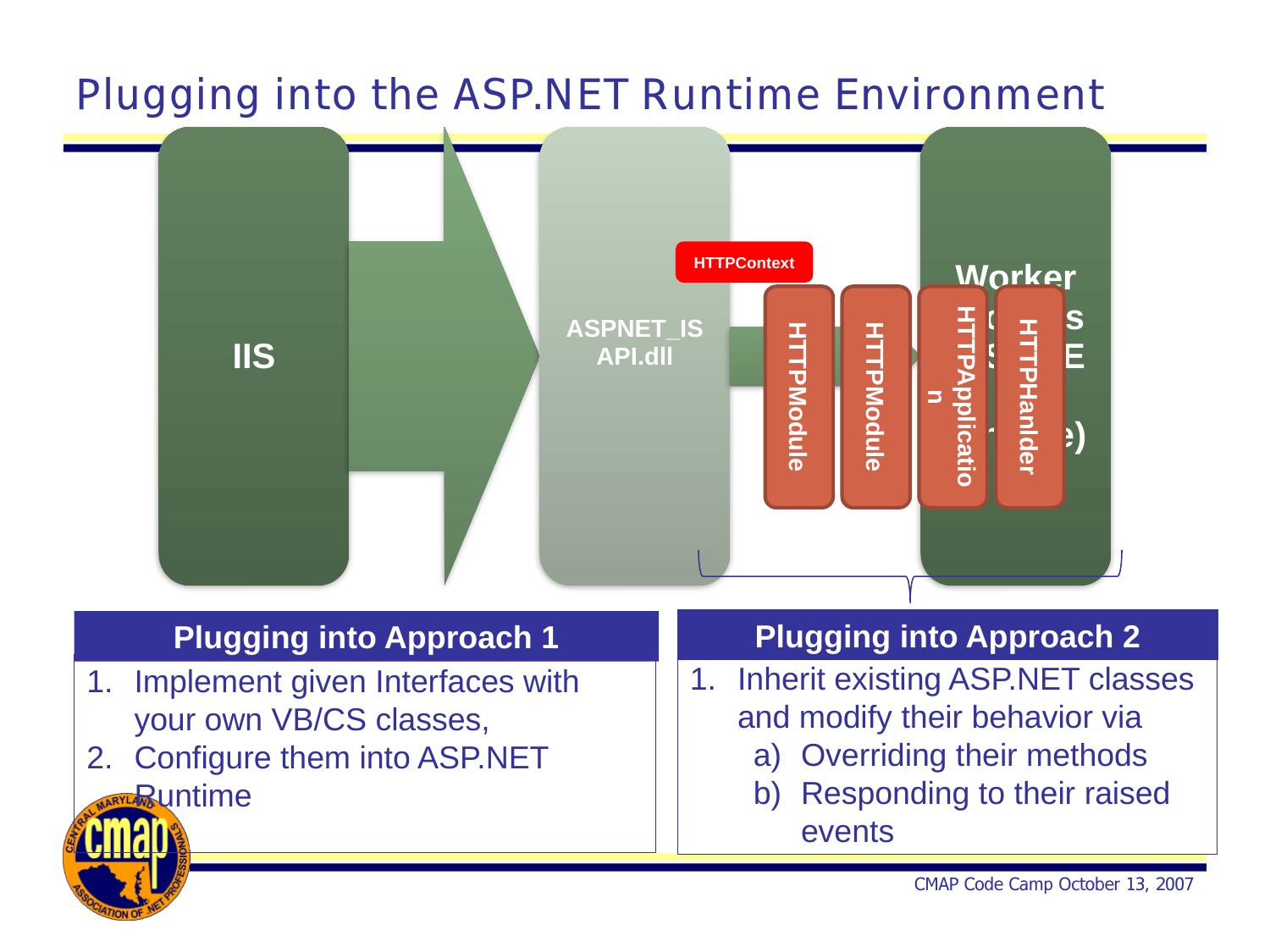

# Plugging into the ASP.NET Runtime Environment
IIS
ASPNET_ISAPI.dll
Worker Process
(ASP.NET runtime)
HTTPContext
HTTPModule
HTTPModule
HTTPApplication
HTTPHanlder

Plugging into Approach 2
Inherit existing ASP.NET classes and modify their behavior via
Overriding their methods
Responding to their raised events
Plugging into Approach 1
Implement given Interfaces with your own VB/CS classes,
Configure them into ASP.NET Runtime
CMAP Code Camp October 13, 2007